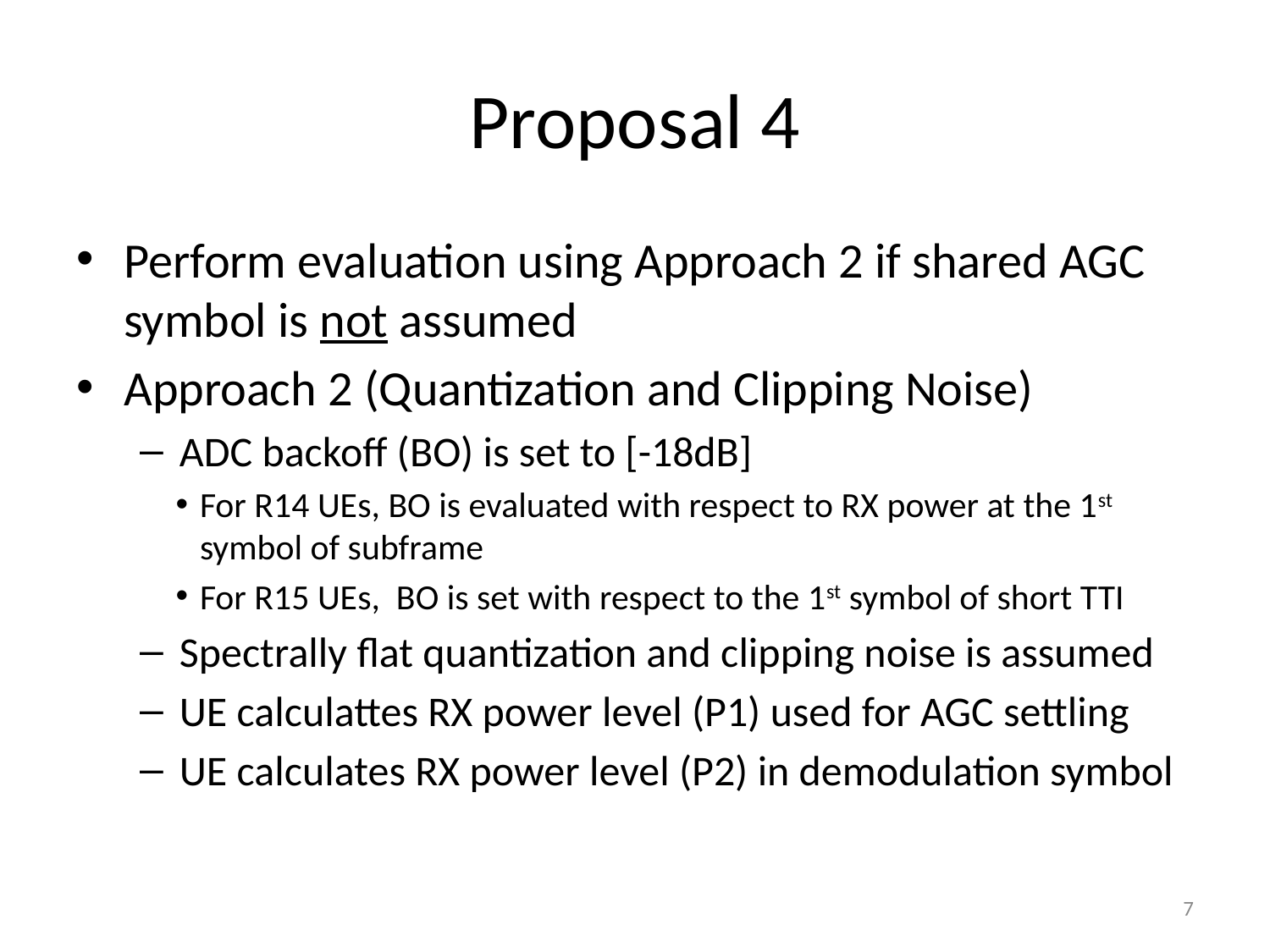

# Proposal 4
Perform evaluation using Approach 2 if shared AGC symbol is not assumed
Approach 2 (Quantization and Clipping Noise)
ADC backoff (BO) is set to [-18dB]
For R14 UEs, BO is evaluated with respect to RX power at the 1st  symbol of subframe
For R15 UEs,  BO is set with respect to the 1st symbol of short TTI
Spectrally flat quantization and clipping noise is assumed
UE calculattes RX power level (P1) used for AGC settling
UE calculates RX power level (P2) in demodulation symbol
7